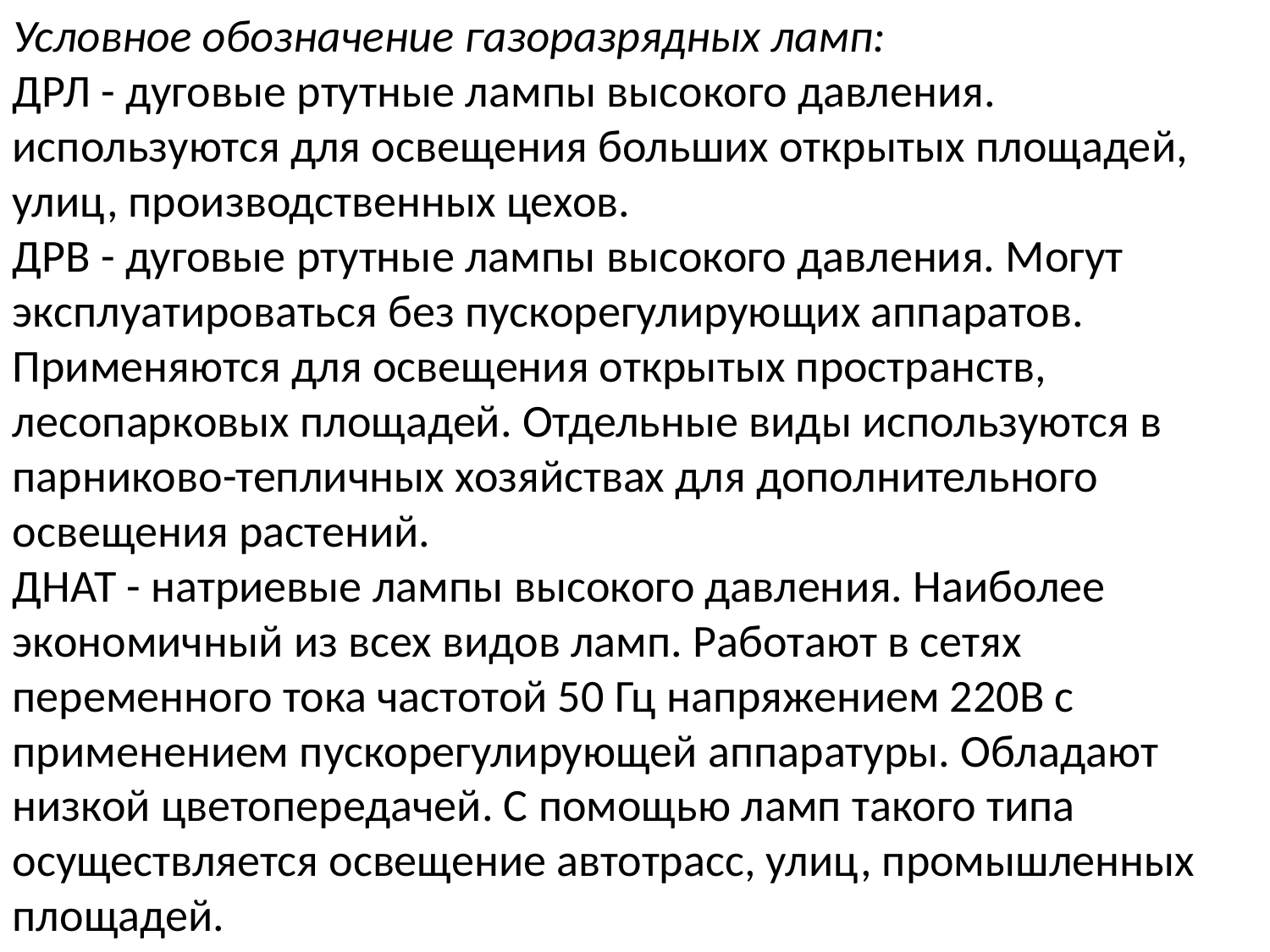

Условное обозначение газоразрядных ламп:
ДРЛ - дуговые ртутные лампы высокого давления. используются для освещения больших открытых площадей, улиц, производственных цехов.
ДРВ - дуговые ртутные лампы высокого давления. Могут эксплуатироваться без пускорегулирующих аппаратов. Применяются для освещения открытых пространств, лесопарковых площадей. Отдельные виды используются в парниково-тепличных хозяйствах для дополнительного освещения растений.
ДНАТ - натриевые лампы высокого давления. Наиболее экономичный из всех видов ламп. Работают в сетях переменного тока частотой 50 Гц напряжением 220В с применением пускорегулирующей аппаратуры. Обладают низкой цветопередачей. С помощью ламп такого типа осуществляется освещение автотрасс, улиц, промышленных площадей.